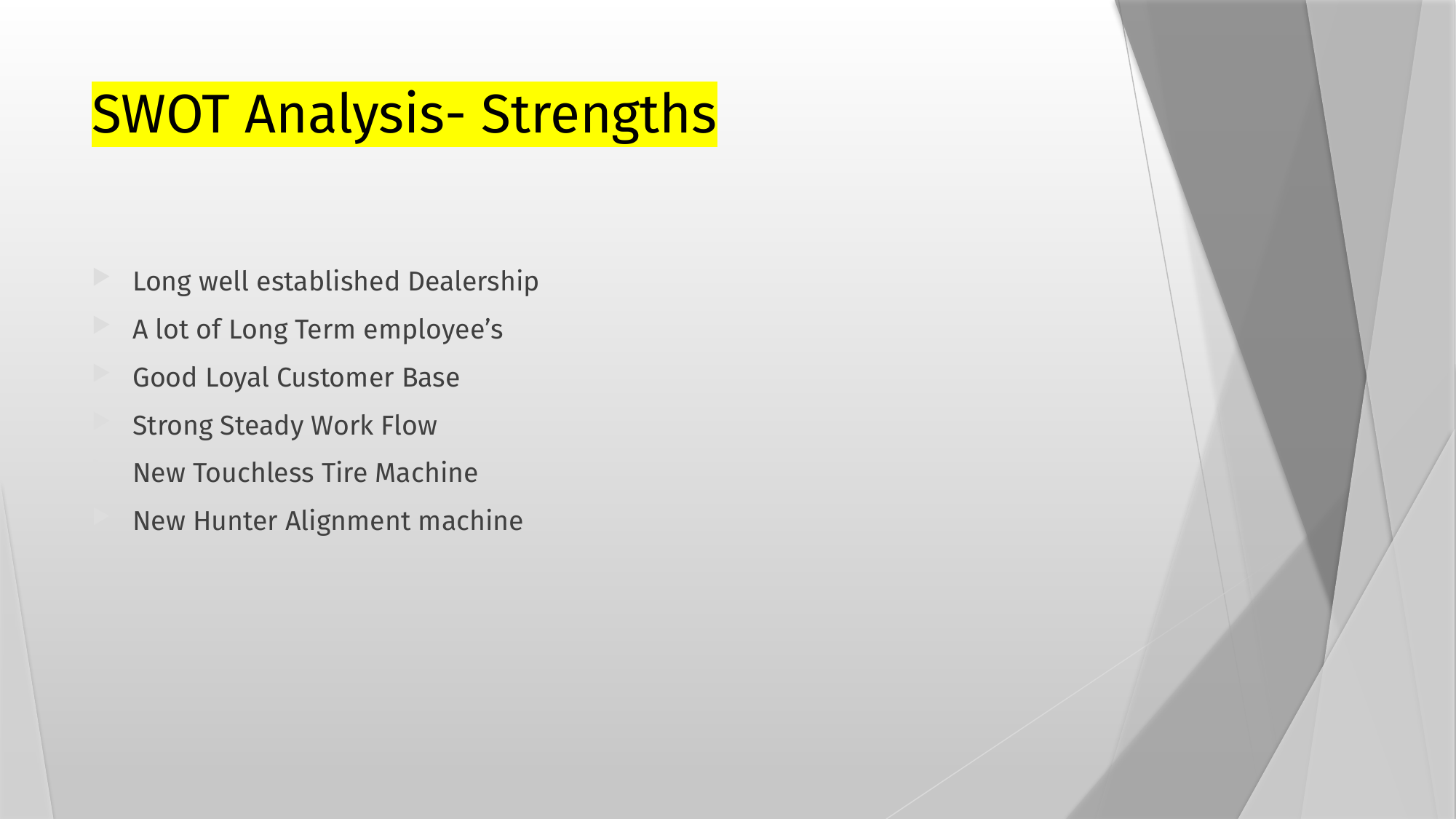

# SWOT Analysis- Strengths
Long well established Dealership
A lot of Long Term employee’s
Good Loyal Customer Base
Strong Steady Work Flow
New Touchless Tire Machine
New Hunter Alignment machine